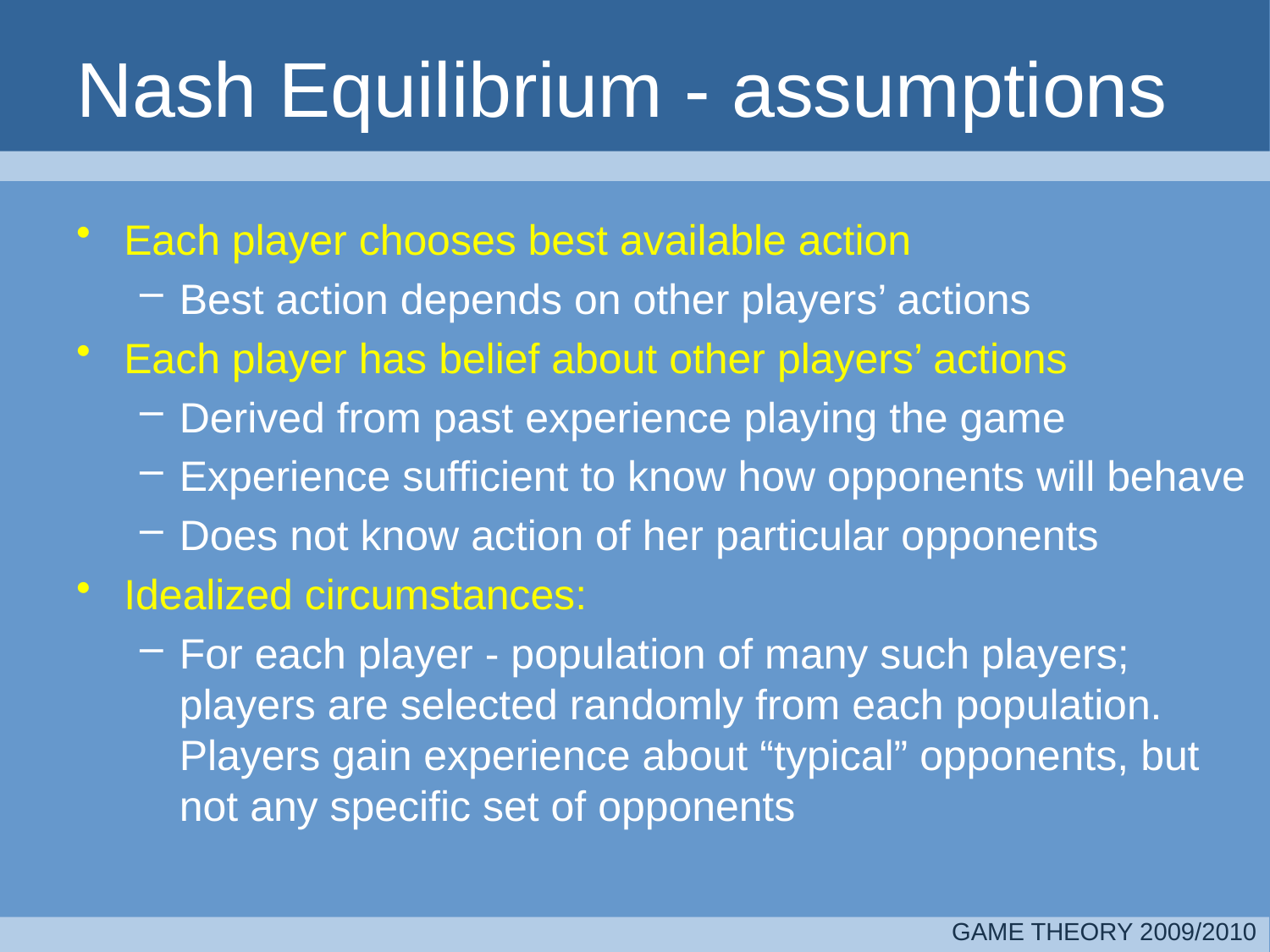

# Nash Equilibrium - assumptions
Each player chooses best available action
Best action depends on other players’ actions
Each player has belief about other players’ actions
Derived from past experience playing the game
Experience sufficient to know how opponents will behave
Does not know action of her particular opponents
Idealized circumstances:
For each player - population of many such players; players are selected randomly from each population. Players gain experience about “typical” opponents, but not any specific set of opponents

GAME THEORY 2009/2010